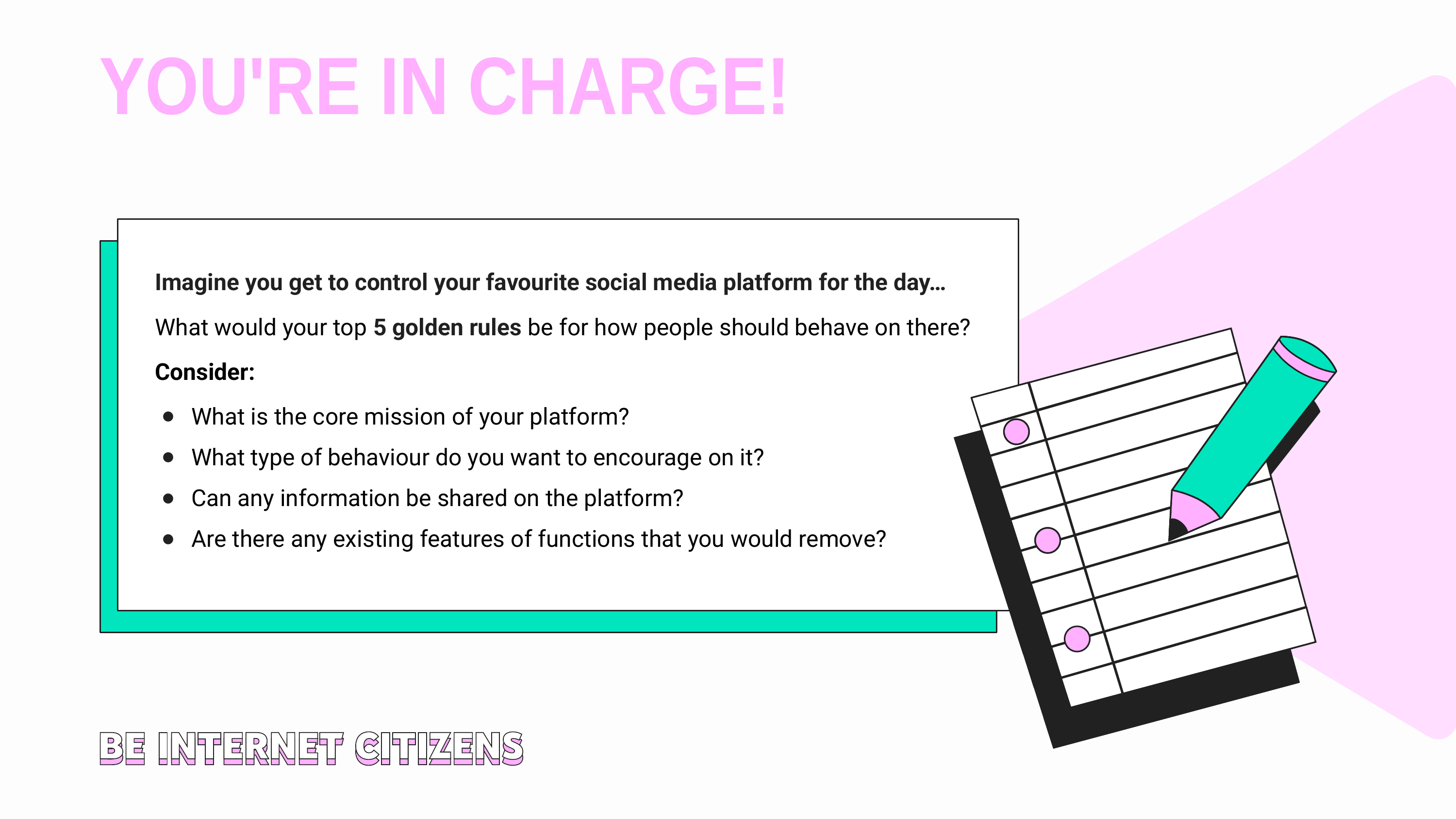

YOU'RE IN CHARGE!

Imagine you get to control your favourite social media platform for the day…
What would your top 5 golden rules be for how people should behave on there?
Consider:
What is the core mission of your platform?
What type of behaviour do you want to encourage on it?
Can any information be shared on the platform?
Are there any existing features of functions that you would remove?